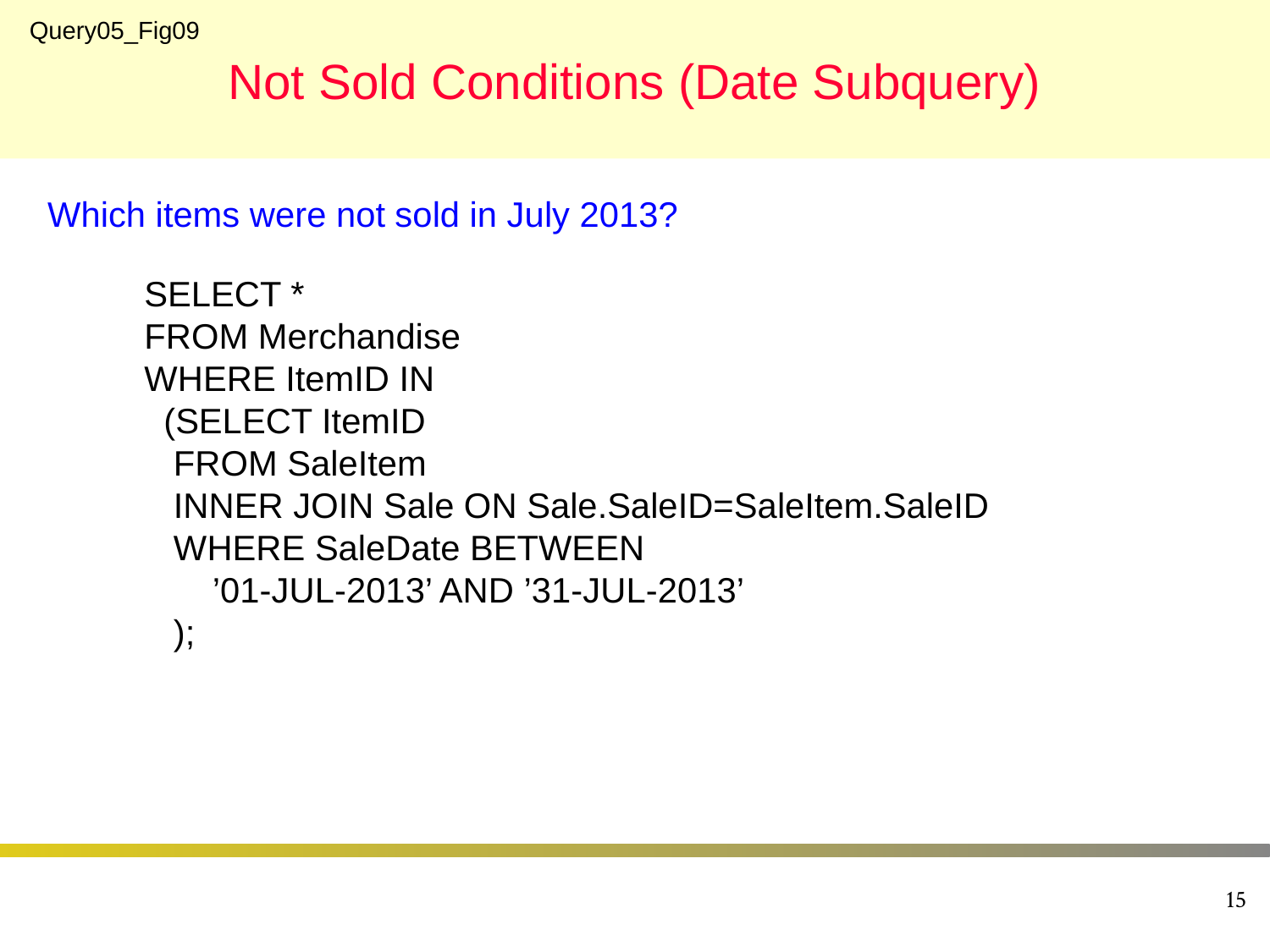

# Not Sold Conditions (Date Subquery)
Query05_Fig09
Which items were not sold in July 2013?
SELECT *
FROM Merchandise
WHERE ItemID IN
  (SELECT ItemID
   FROM SaleItem
   INNER JOIN Sale ON Sale.SaleID=SaleItem.SaleID
   WHERE SaleDate BETWEEN
       ’01-JUL-2013’ AND ’31-JUL-2013’
   );
15